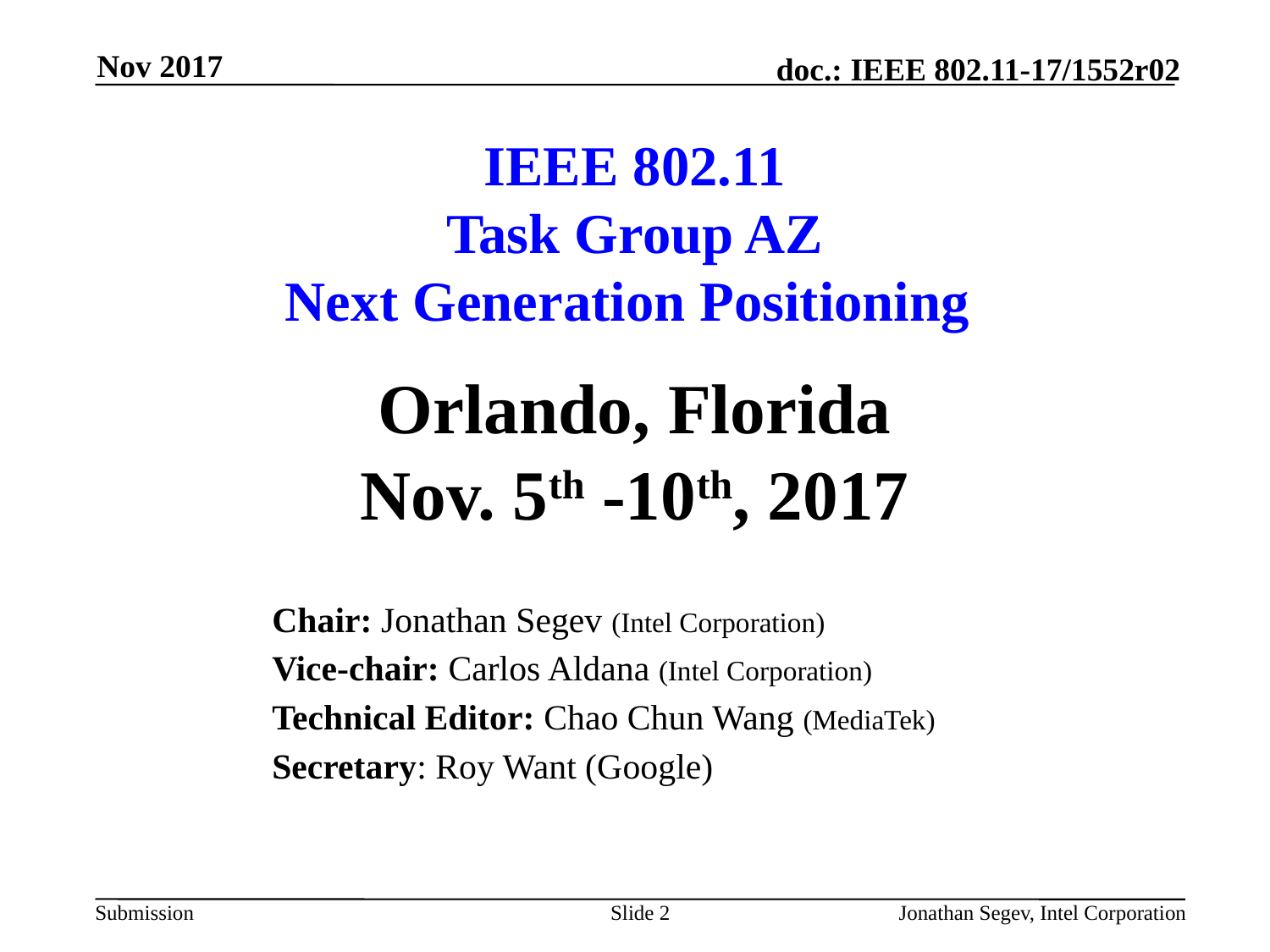

Nov 2017
# IEEE 802.11 Task Group AZ Next Generation Positioning
Orlando, Florida
Nov. 5th -10th, 2017

Chair: Jonathan Segev (Intel Corporation)
Vice-chair: Carlos Aldana (Intel Corporation)
Technical Editor: Chao Chun Wang (MediaTek)
Secretary: Roy Want (Google)

Slide 2
Jonathan Segev, Intel Corporation